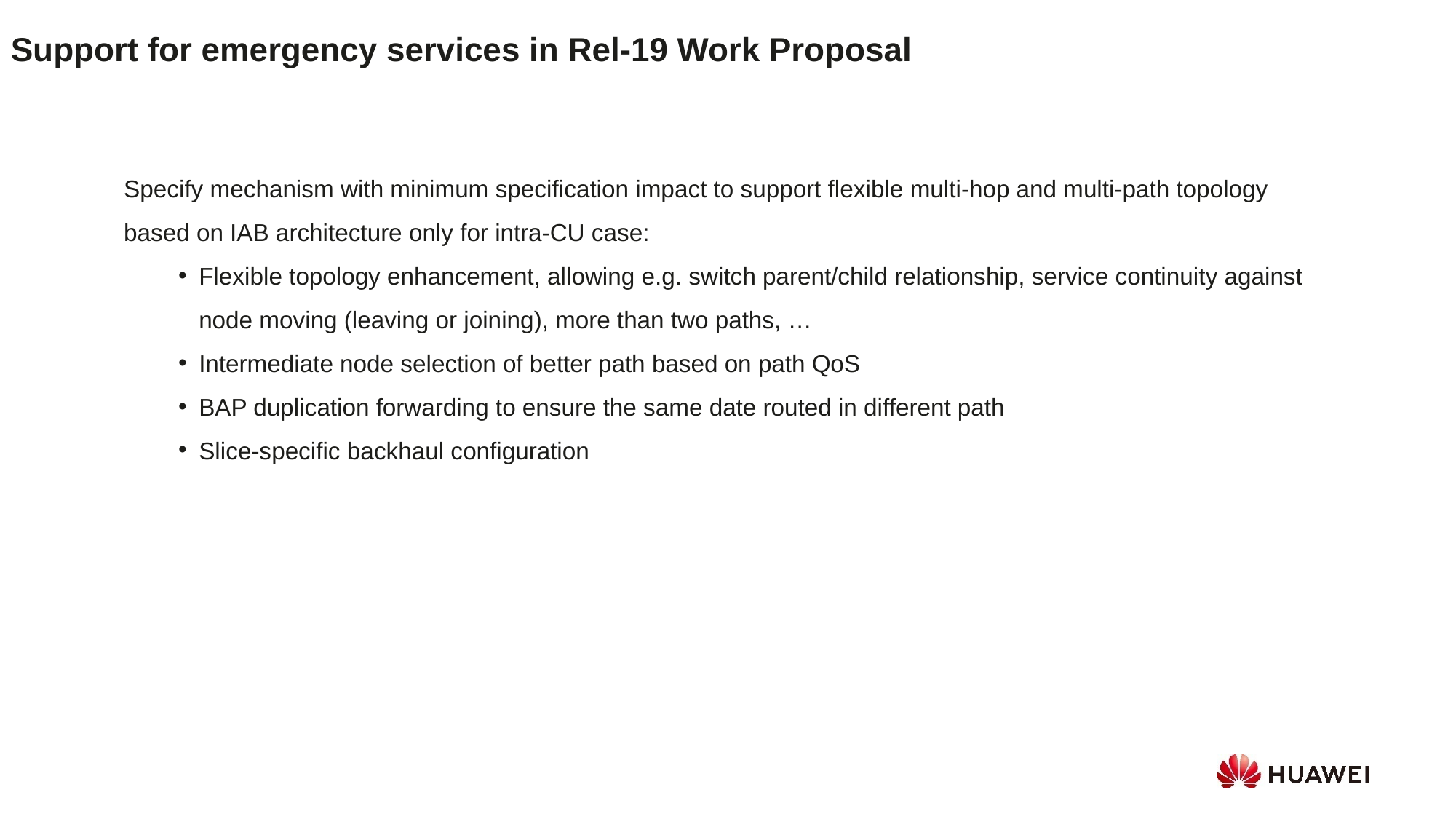

Support for emergency services in Rel-19 Work Proposal
Specify mechanism with minimum specification impact to support flexible multi-hop and multi-path topology based on IAB architecture only for intra-CU case:
Flexible topology enhancement, allowing e.g. switch parent/child relationship, service continuity against node moving (leaving or joining), more than two paths, …
Intermediate node selection of better path based on path QoS
BAP duplication forwarding to ensure the same date routed in different path
Slice-specific backhaul configuration